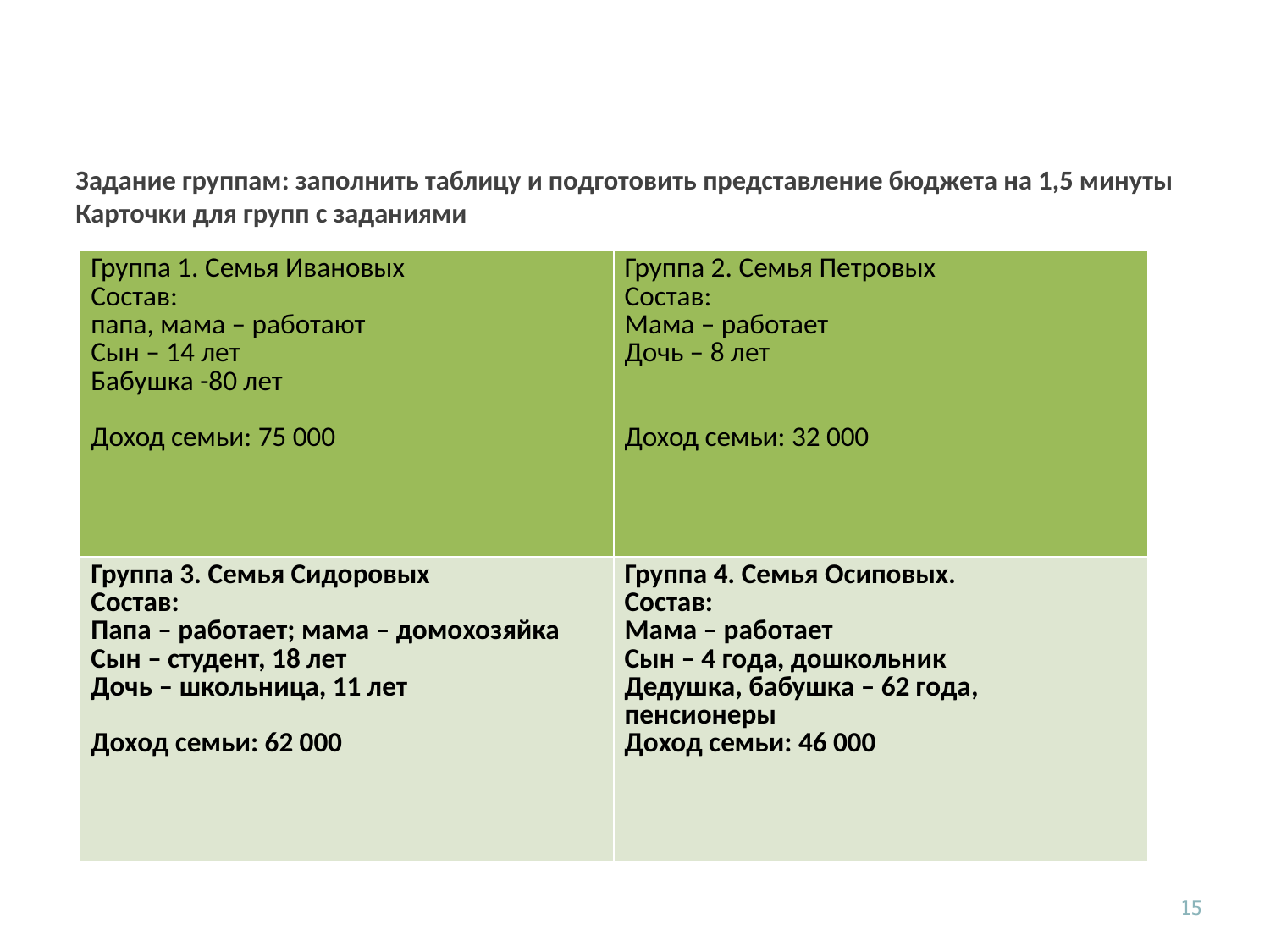

# Задание группам: заполнить таблицу и подготовить представление бюджета на 1,5 минуты Карточки для групп с заданиями
| Группа 1. Семья Ивановых Состав: папа, мама – работают Сын – 14 лет Бабушка -80 лет Доход семьи: 75 000 | Группа 2. Семья Петровых Состав: Мама – работает Дочь – 8 лет Доход семьи: 32 000 |
| --- | --- |
| Группа 3. Семья Сидоровых Состав: Папа – работает; мама – домохозяйка Сын – студент, 18 лет Дочь – школьница, 11 лет Доход семьи: 62 000 | Группа 4. Семья Осиповых. Состав: Мама – работает Сын – 4 года, дошкольник Дедушка, бабушка – 62 года, пенсионеры Доход семьи: 46 000 |
15